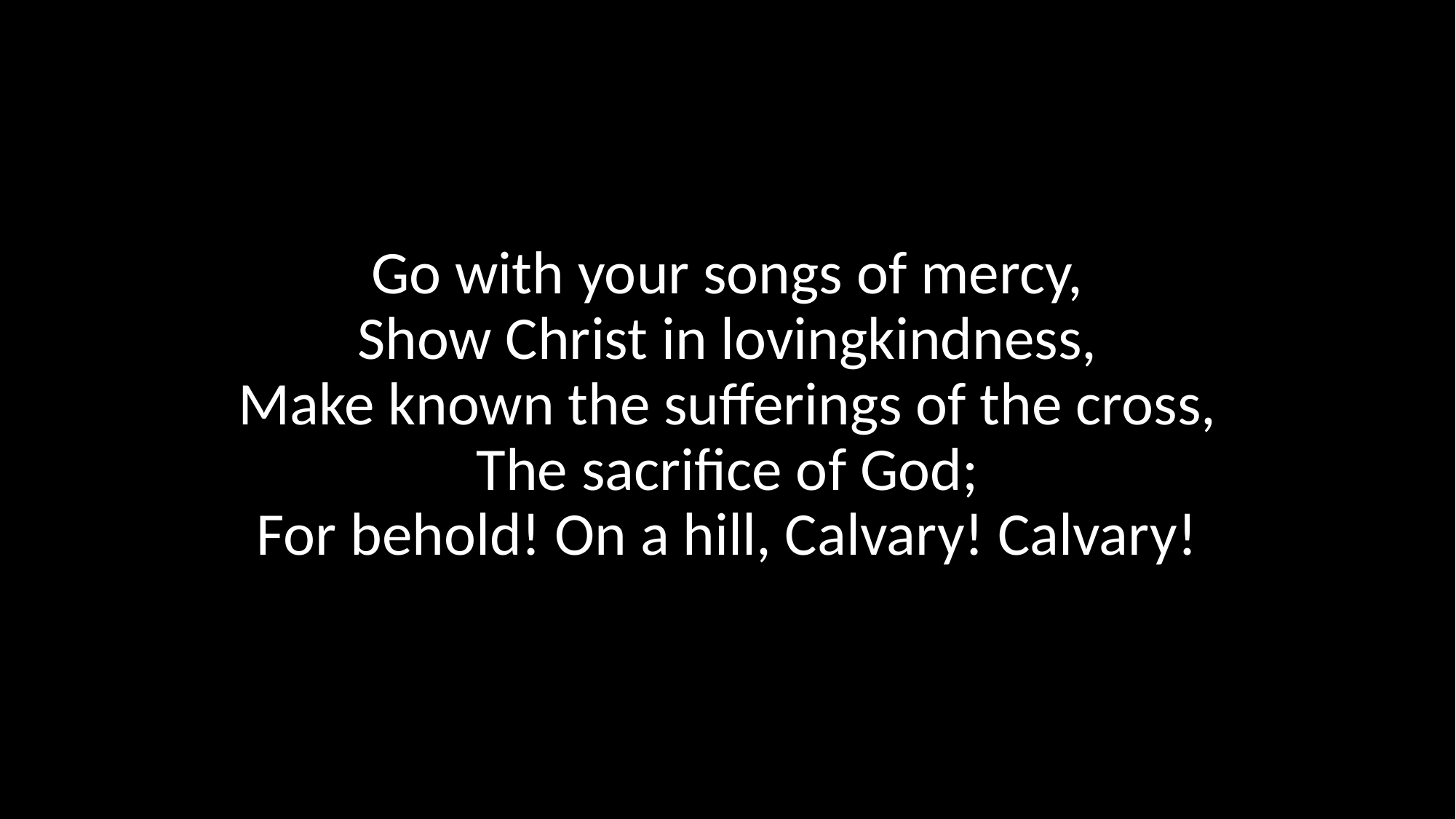

Go with your songs of mercy,
Show Christ in lovingkindness,
Make known the sufferings of the cross,
The sacrifice of God;
For behold! On a hill, Calvary! Calvary!